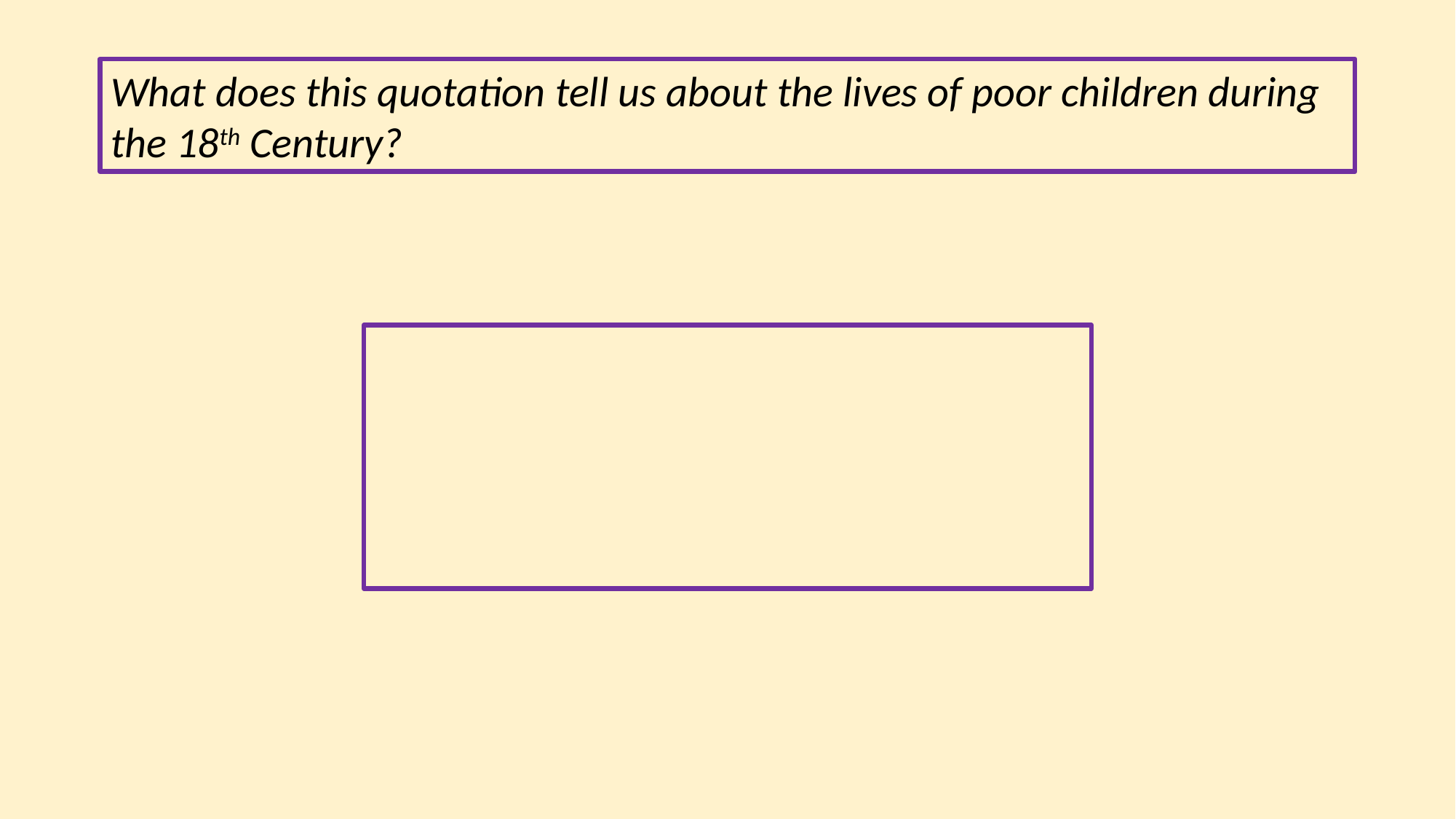

What does this quotation tell us about the lives of poor children during the 18th Century?